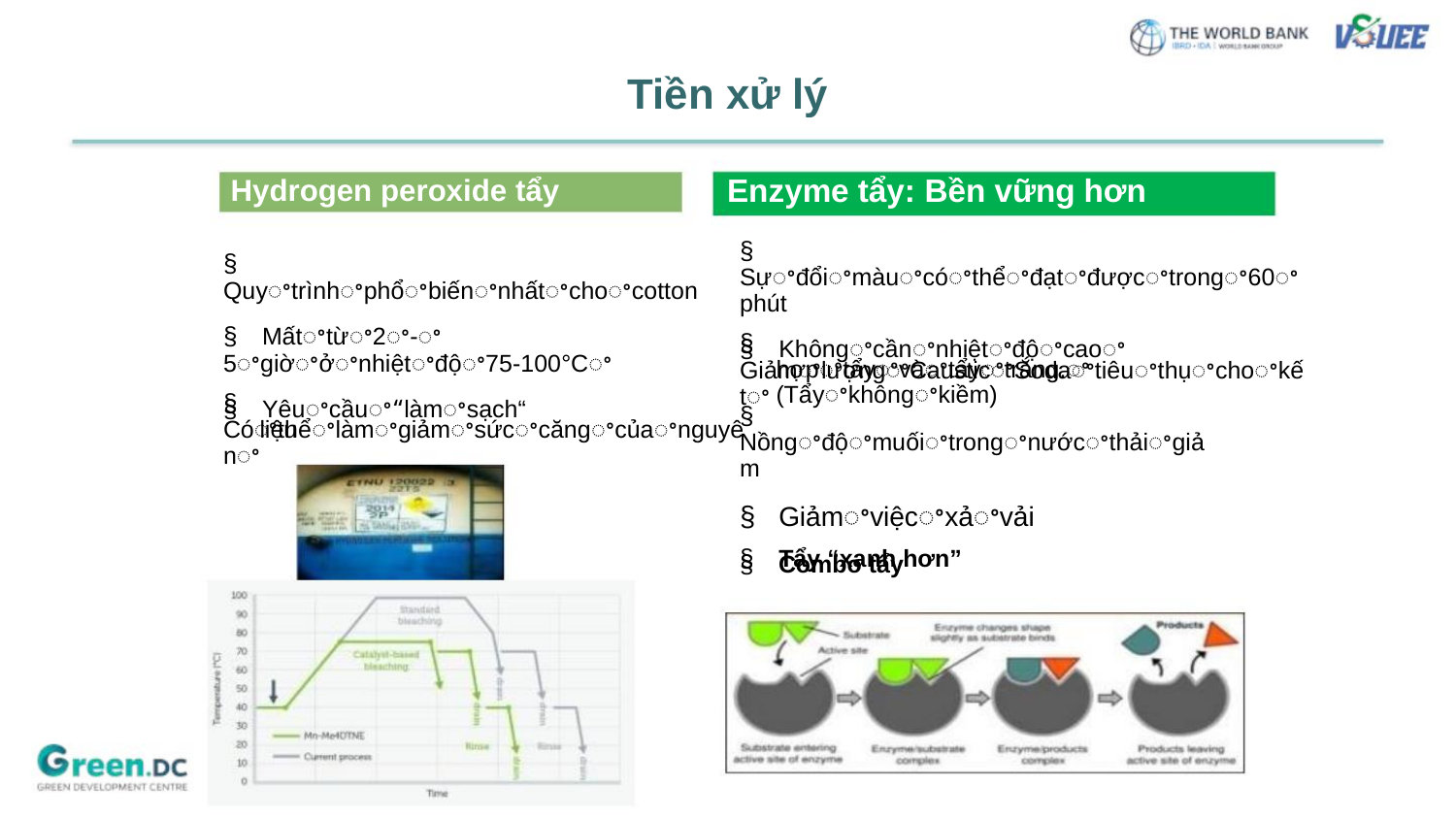

Tiền xử lý
Enzyme tẩy: Bền vững hơn
Hydrogen peroxide tẩy
§ Sựꢀđổiꢀmàuꢀcóꢀthểꢀđạtꢀđượcꢀtrongꢀ60ꢀphút
§ Khôngꢀcầnꢀnhiệtꢀđộꢀcaoꢀ
§ Quyꢀtrìnhꢀphổꢀbiếnꢀnhấtꢀchoꢀcotton
§ Mấtꢀtừꢀ2ꢀ-ꢀ5ꢀgiờꢀởꢀnhiệtꢀđộꢀ75-100°Cꢀ
§ Yêuꢀcầuꢀ“làmꢀsạch“
§ GiảmꢀlượngꢀCausticꢀSodaꢀtiêuꢀthụꢀchoꢀkếtꢀ
hợpꢀtẩyꢀvàꢀtẩyꢀtrắng.ꢀ(Tẩyꢀkhôngꢀkiềm)
§ Cóꢀthểꢀlàmꢀgiảmꢀsứcꢀcăngꢀcủaꢀnguyênꢀ
§ Nồngꢀđộꢀmuốiꢀtrongꢀnướcꢀthảiꢀgiảm
§ Giảmꢀviệcꢀxảꢀvải
§ Combo tẩy
liệu
§ Tẩy “xanh hơn”